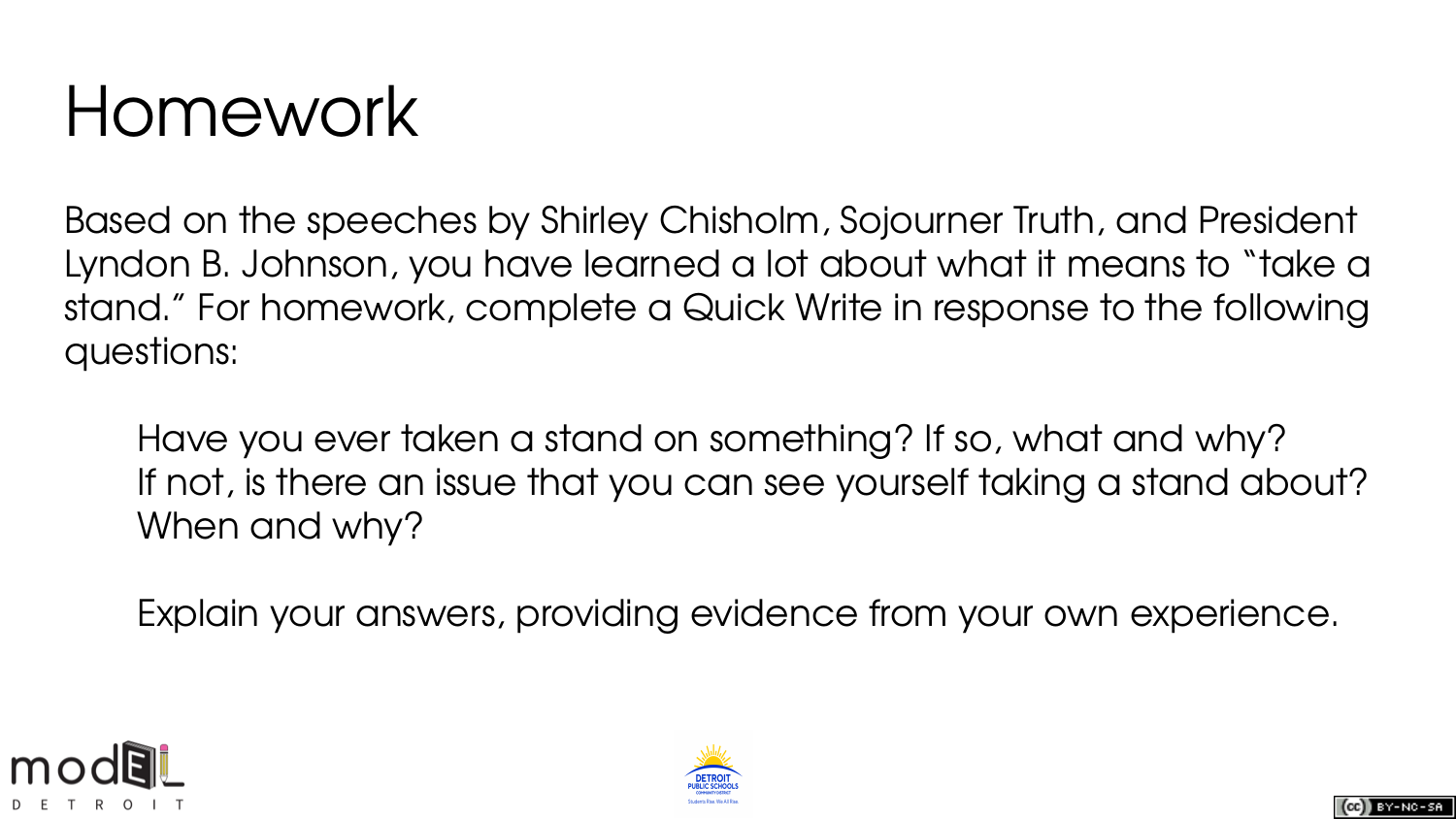

# Homework
Based on the speeches by Shirley Chisholm, Sojourner Truth, and President Lyndon B. Johnson, you have learned a lot about what it means to “take a stand.” For homework, complete a Quick Write in response to the following questions:

Have you ever taken a stand on something? If so, what and why?
If not, is there an issue that you can see yourself taking a stand about? When and why?

Explain your answers, providing evidence from your own experience.